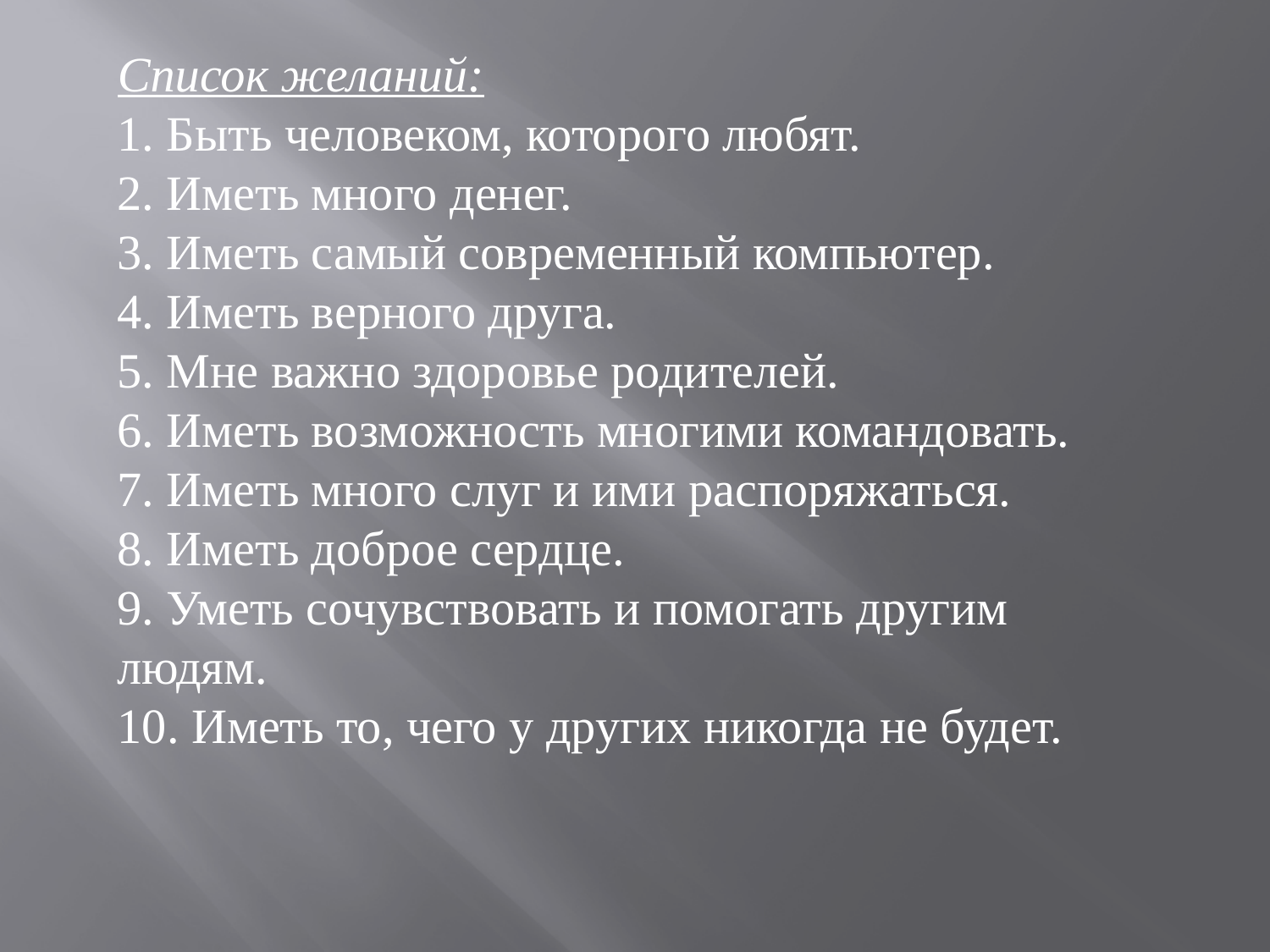

Список желаний:
1. Быть человеком, которого любят.
2. Иметь много денег.
3. Иметь самый современный компьютер.
4. Иметь верного друга.
5. Мне важно здоровье родителей.
6. Иметь возможность многими командовать.
7. Иметь много слуг и ими распоряжаться.
8. Иметь доброе сердце.
9. Уметь сочувствовать и помогать другим людям.
10. Иметь то, чего у других никогда не будет.